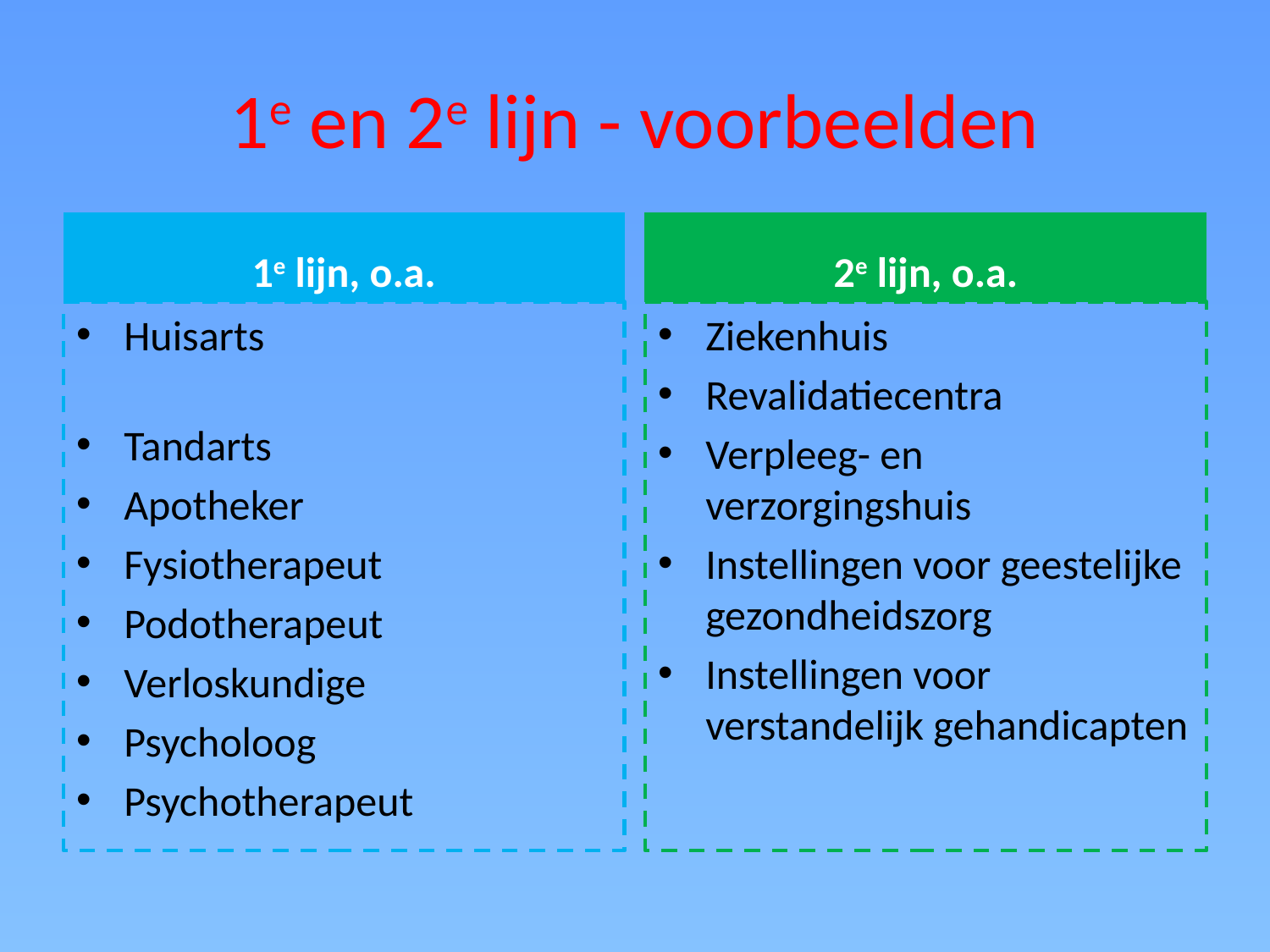

# 1e en 2e lijn - voorbeelden
1e lijn, o.a.
2e lijn, o.a.
Huisarts
Tandarts
Apotheker
Fysiotherapeut
Podotherapeut
Verloskundige
Psycholoog
Psychotherapeut

Ziekenhuis
Revalidatiecentra
Verpleeg- en verzorgingshuis
Instellingen voor geestelijke gezondheidszorg
Instellingen voor verstandelijk gehandicapten